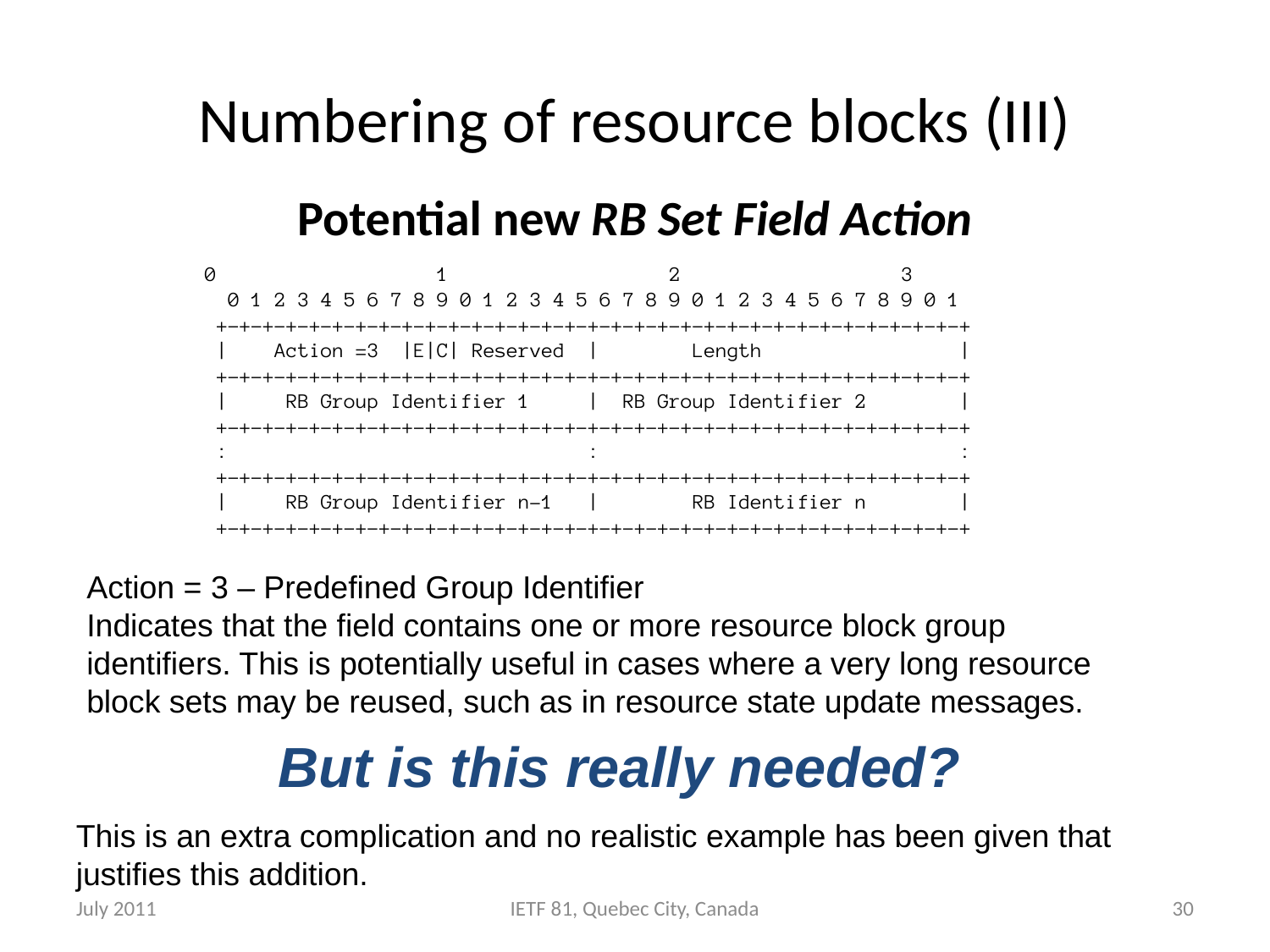

# Numbering of resource blocks (III)
Potential new RB Set Field Action
  0                   1                   2                   3
    0 1 2 3 4 5 6 7 8 9 0 1 2 3 4 5 6 7 8 9 0 1 2 3 4 5 6 7 8 9 0 1
   +-+-+-+-+-+-+-+-+-+-+-+-+-+-+-+-+-+-+-+-+-+-+-+-+-+-+-+-+-+-+-+-+
   |    Action =3  |E|C| Reserved  |        Length                 |
   +-+-+-+-+-+-+-+-+-+-+-+-+-+-+-+-+-+-+-+-+-+-+-+-+-+-+-+-+-+-+-+-+
   |     RB Group Identifier 1     |  RB Group Identifier 2        |
   +-+-+-+-+-+-+-+-+-+-+-+-+-+-+-+-+-+-+-+-+-+-+-+-+-+-+-+-+-+-+-+-+
   :                               :                               :
   +-+-+-+-+-+-+-+-+-+-+-+-+-+-+-+-+-+-+-+-+-+-+-+-+-+-+-+-+-+-+-+-+
   |     RB Group Identifier n-1   |        RB Identifier n        |
   +-+-+-+-+-+-+-+-+-+-+-+-+-+-+-+-+-+-+-+-+-+-+-+-+-+-+-+-+-+-+-+-+
Action = 3 – Predefined Group Identifier
Indicates that the field contains one or more resource block group identifiers. This is potentially useful in cases where a very long resource block sets may be reused, such as in resource state update messages.

But is this really needed?
This is an extra complication and no realistic example has been given that justifies this addition.
July 2011
IETF 81, Quebec City, Canada
30